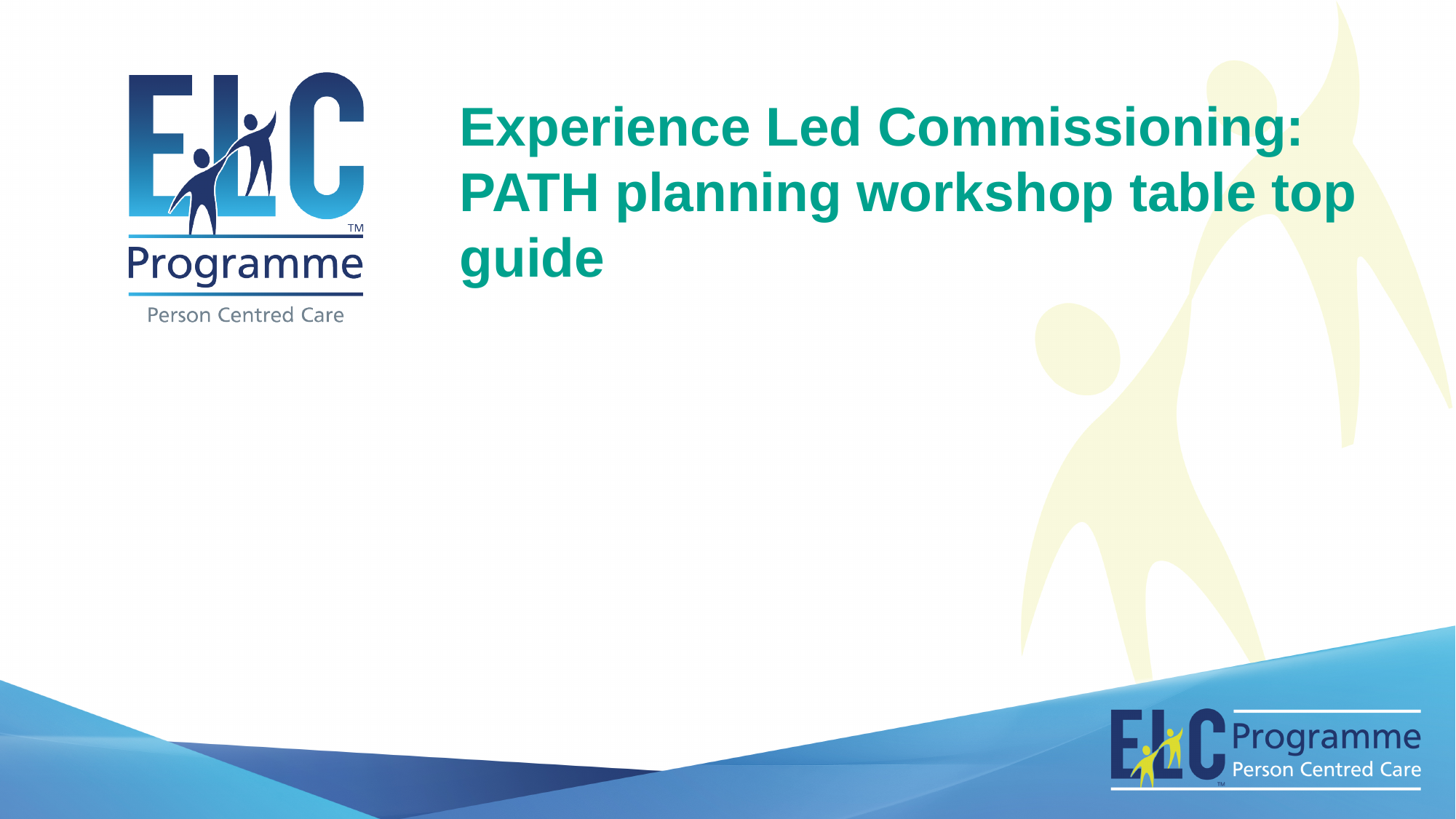

Experience Led Commissioning: PATH planning workshop table top guide